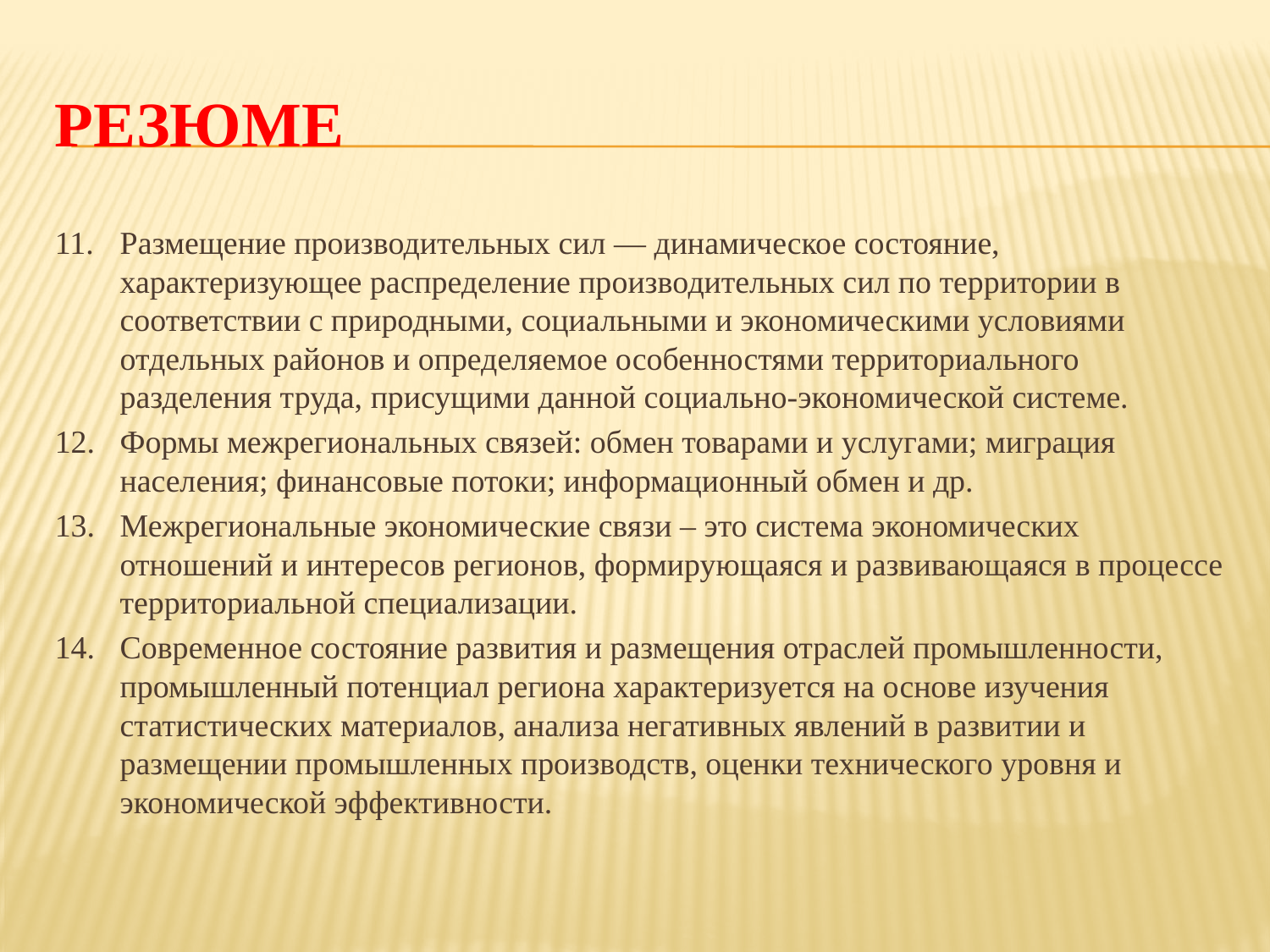

# резюме
Размещение производительных сил — динамическое состояние, характеризующее распределение производительных сил по территории в соответствии с природными, социальными и экономическими условиями отдельных районов и определяемое особенностями территориального разделения труда, присущими данной социально-экономической системе.
Формы межрегиональных связей: обмен товарами и услугами; миграция населения; финансовые потоки; информационный обмен и др.
Межрегиональные экономические связи – это система экономических отношений и интересов регионов, формирующаяся и развивающаяся в процессе территориальной специализации.
Современное состояние развития и размещения отраслей промышленности, промышленный потенциал региона характеризуется на основе изучения статистических материалов, анализа негативных явлений в развитии и размещении промышленных производств, оценки технического уровня и экономической эффективности.